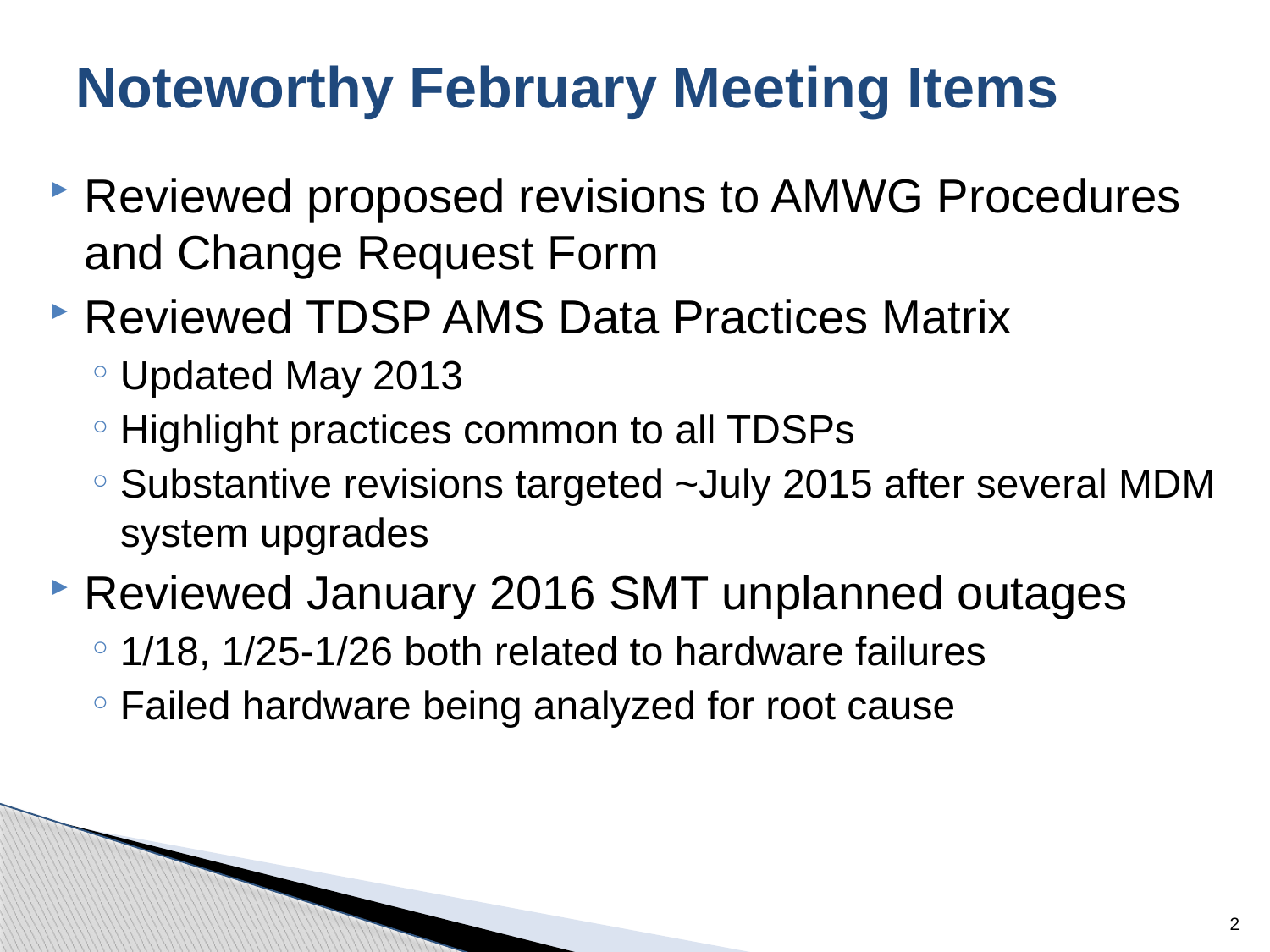

# Noteworthy February Meeting Items
Reviewed proposed revisions to AMWG Procedures and Change Request Form
Reviewed TDSP AMS Data Practices Matrix
Updated May 2013
Highlight practices common to all TDSPs
Substantive revisions targeted ~July 2015 after several MDM system upgrades
Reviewed January 2016 SMT unplanned outages
1/18, 1/25-1/26 both related to hardware failures
Failed hardware being analyzed for root cause

2